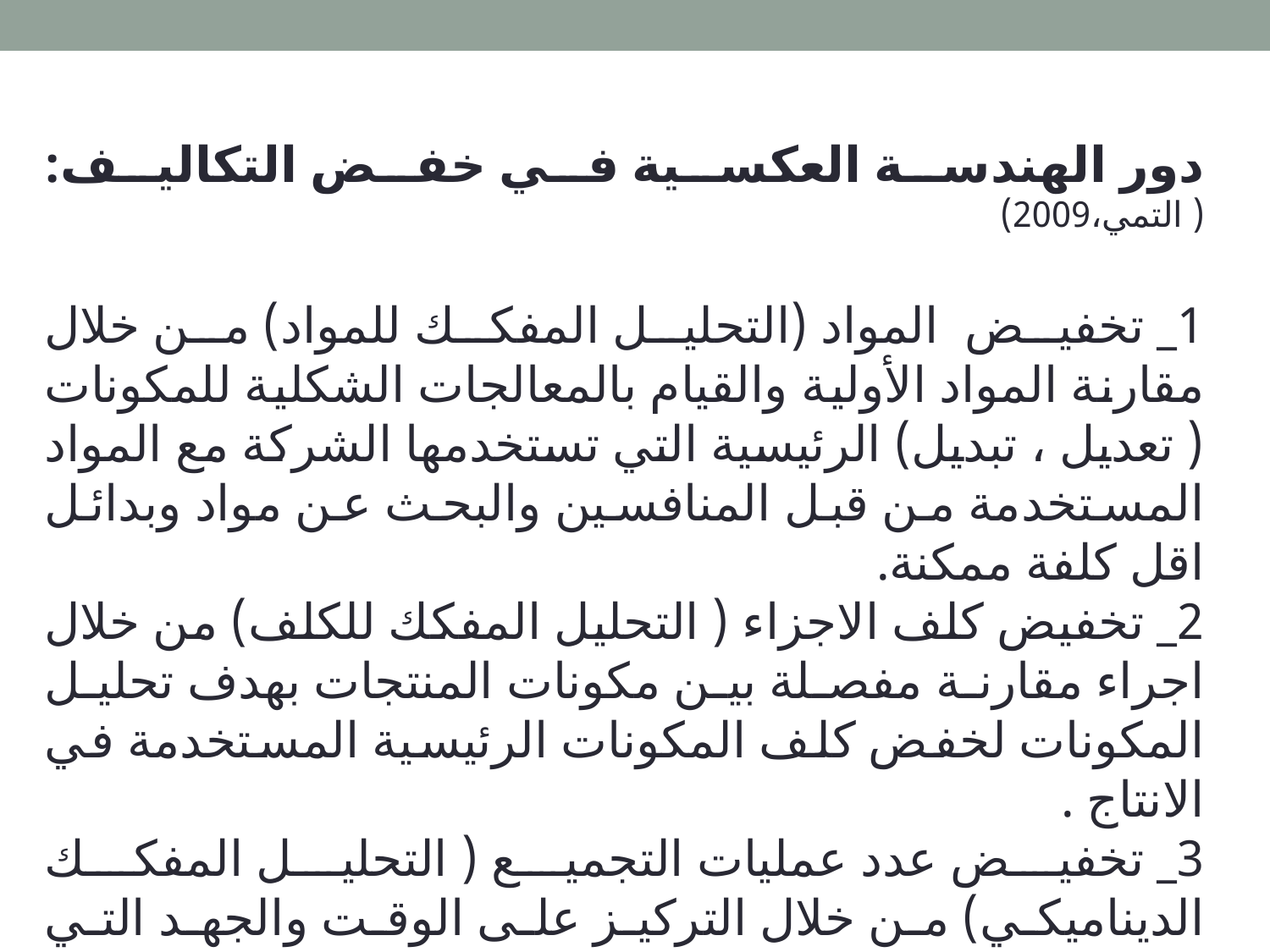

دور الهندسة العكسية في خفض التكاليف: ( التمي،2009)

1_ تخفيض  المواد (التحليل المفكك للمواد) من خلال مقارنة المواد الأولية والقيام بالمعالجات الشكلية للمكونات ( تعديل ، تبديل) الرئيسية التي تستخدمها الشركة مع المواد المستخدمة من قبل المنافسين والبحث عن مواد وبدائل اقل كلفة ممكنة.
2_ تخفيض كلف الاجزاء ( التحليل المفكك للكلف) من خلال اجراء مقارنة مفصلة بين مكونات المنتجات بهدف تحليل المكونات لخفض كلف المكونات الرئيسية المستخدمة في الانتاج .
3_ تخفيض عدد عمليات التجميع ( التحليل المفكك الديناميكي) من خلال التركيز على الوقت والجهد التي تتطلبها عمليات تجميع المنتج.
4_ اعتماد الهندسة العكسية على اسلوب المقارنة المرجعية مما يساعد على خفض كلف تصميم المنتجات .